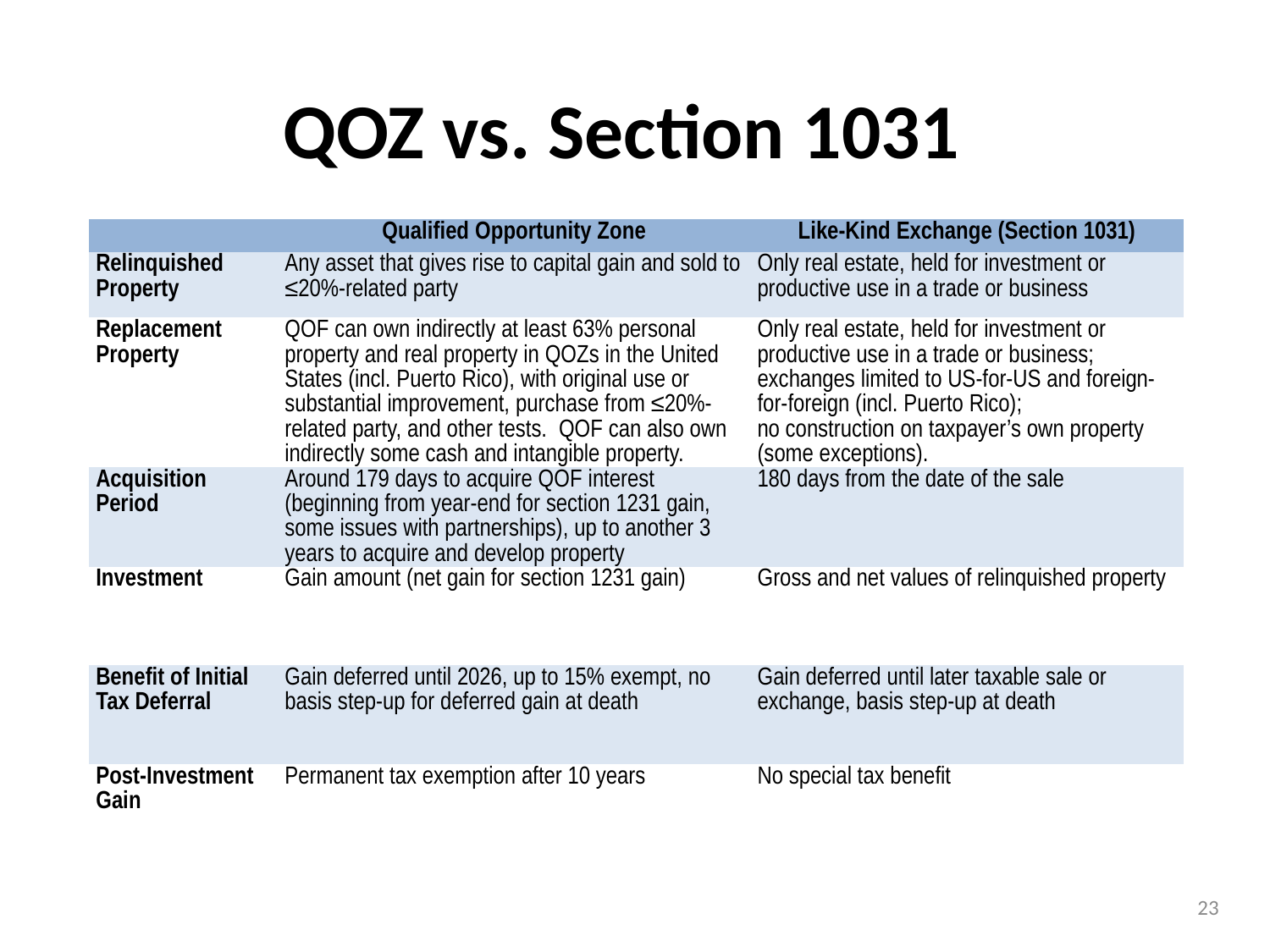

# QOZ vs. Section 1031
|  | Qualified Opportunity Zone | Like-Kind Exchange (Section 1031) |
| --- | --- | --- |
| Relinquished Property | Any asset that gives rise to capital gain and sold to ≤20%-related party | Only real estate, held for investment or productive use in a trade or business |
| Replacement Property | QOF can own indirectly at least 63% personal property and real property in QOZs in the United States (incl. Puerto Rico), with original use or substantial improvement, purchase from ≤20%-related party, and other tests. QOF can also own indirectly some cash and intangible property. | Only real estate, held for investment or productive use in a trade or business; exchanges limited to US-for-US and foreign-for-foreign (incl. Puerto Rico); no construction on taxpayer’s own property (some exceptions). |
| Acquisition Period | Around 179 days to acquire QOF interest (beginning from year-end for section 1231 gain, some issues with partnerships), up to another 3 years to acquire and develop property | 180 days from the date of the sale |
| Investment | Gain amount (net gain for section 1231 gain) | Gross and net values of relinquished property |
| Benefit of Initial Tax Deferral | Gain deferred until 2026, up to 15% exempt, no basis step-up for deferred gain at death | Gain deferred until later taxable sale or exchange, basis step-up at death |
| Post-Investment Gain | Permanent tax exemption after 10 years | No special tax benefit |
23